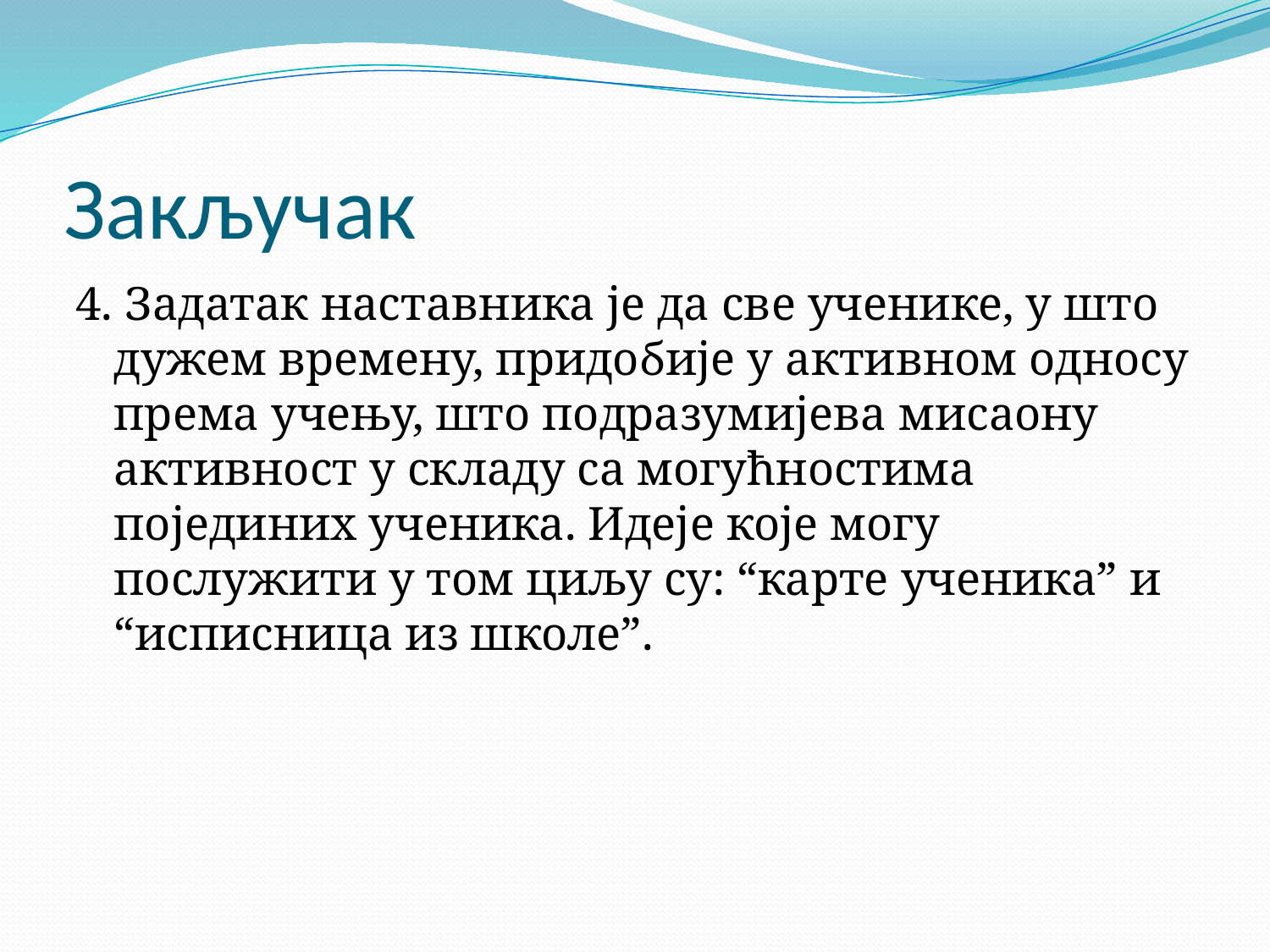

# Закључак
4. Задатак наставника је да све ученике, у што дужем времену, придобије у активном односу према учењу, што подразумијева мисаону активност у складу са могућностима појединих ученика. Идеје које могу послужити у том циљу су: “карте ученика” и “исписница из школе”.